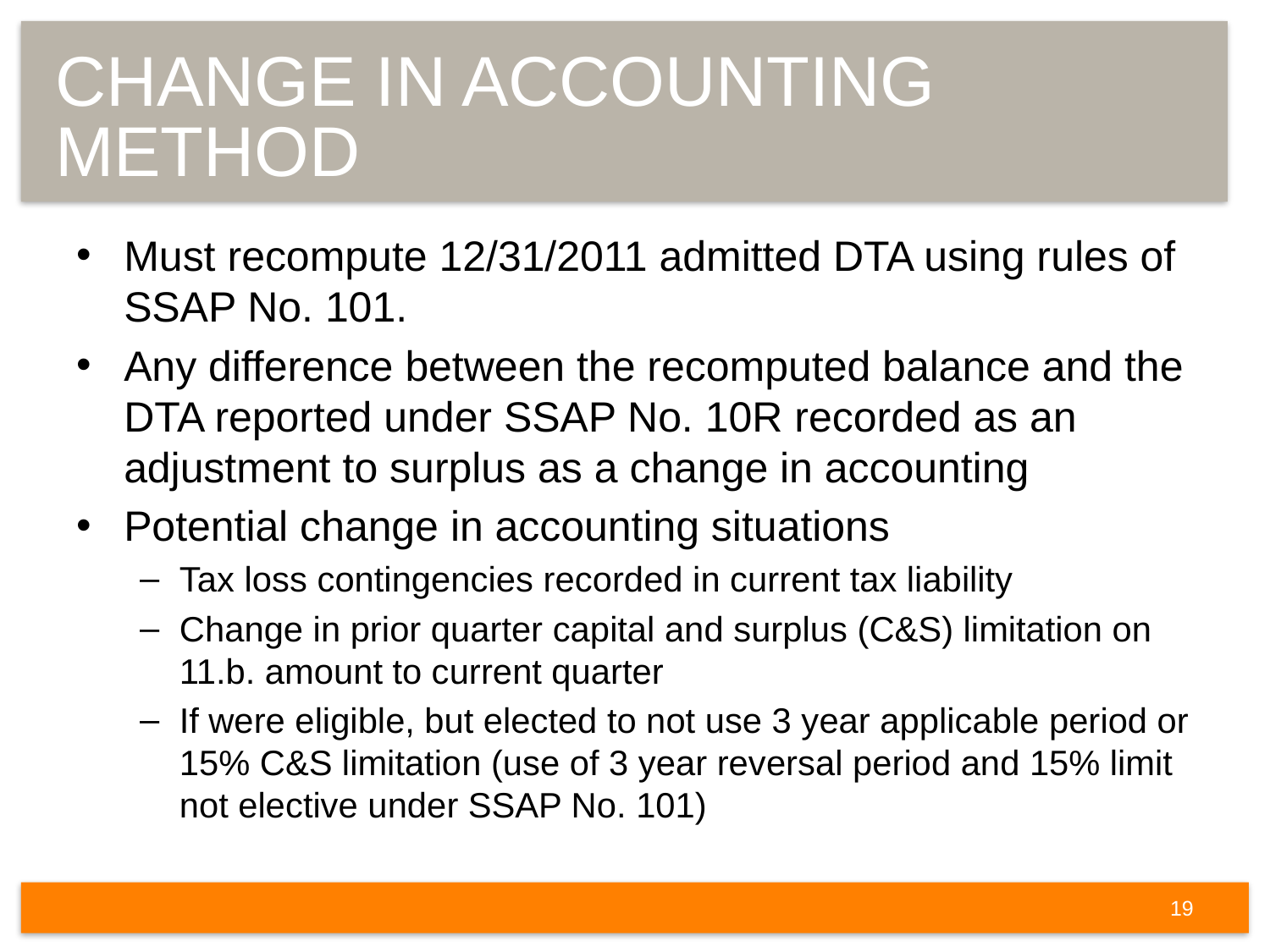

# Change in accounting	Method
Must recompute 12/31/2011 admitted DTA using rules of SSAP No. 101.
Any difference between the recomputed balance and the DTA reported under SSAP No. 10R recorded as an adjustment to surplus as a change in accounting
Potential change in accounting situations
Tax loss contingencies recorded in current tax liability
Change in prior quarter capital and surplus (C&S) limitation on 11.b. amount to current quarter
If were eligible, but elected to not use 3 year applicable period or 15% C&S limitation (use of 3 year reversal period and 15% limit not elective under SSAP No. 101)
19